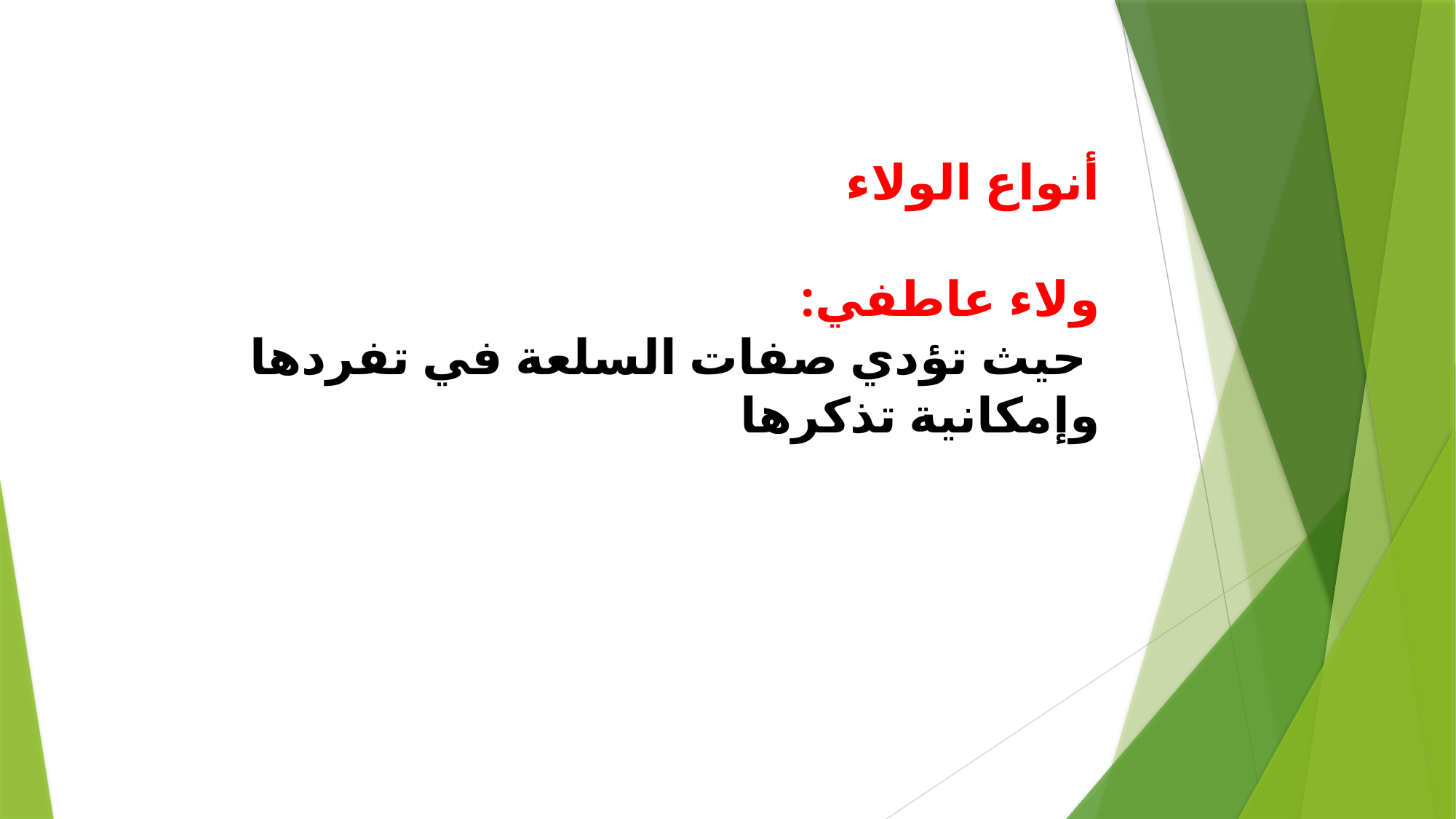

أنواع الولاء

ولاء عاطفي:
 حيث تؤدي صفات السلعة في تفردها وإمكانية تذكرها